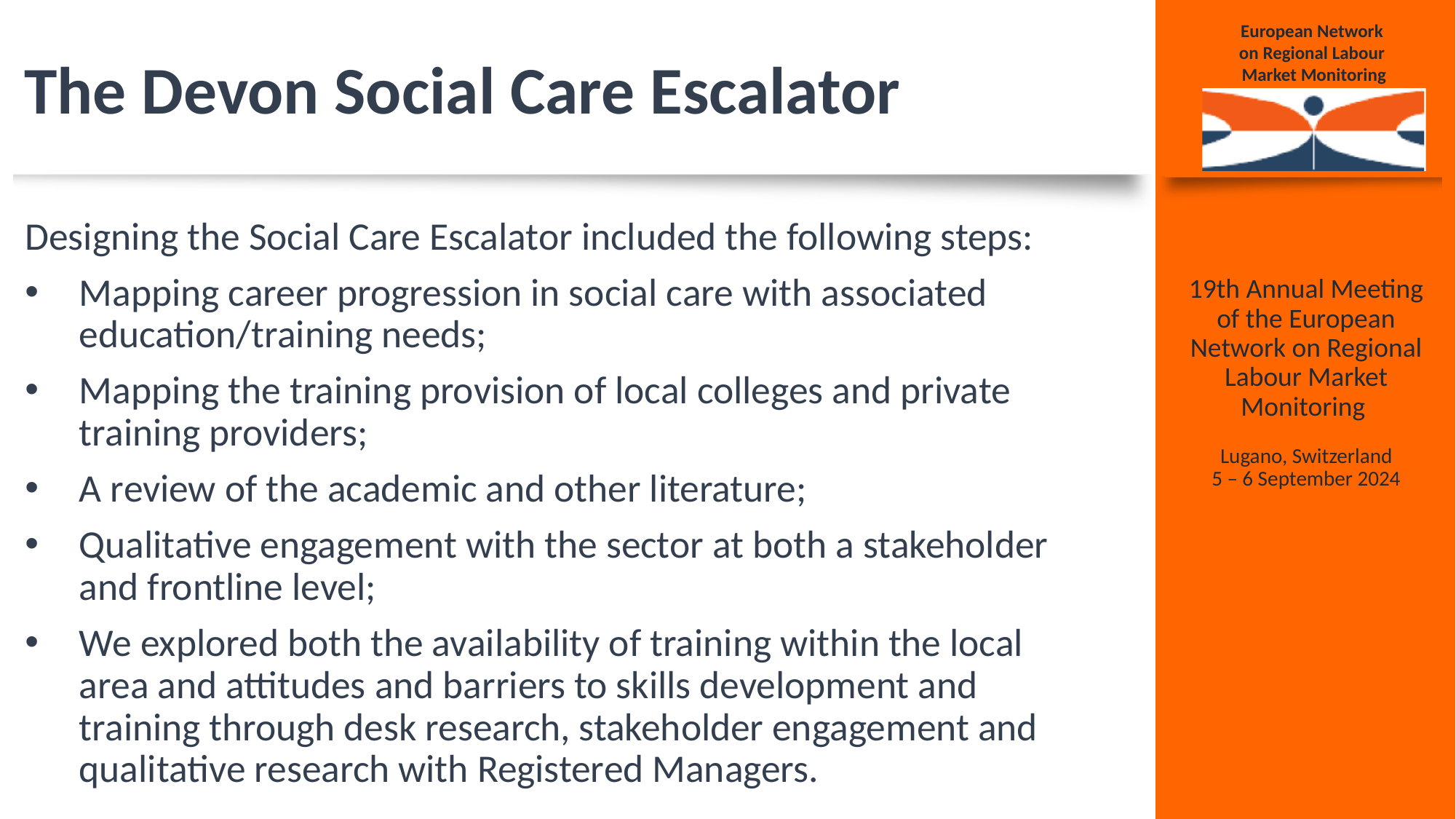

# The Devon Social Care Escalator
Designing the Social Care Escalator included the following steps:
Mapping career progression in social care with associated education/training needs;
Mapping the training provision of local colleges and private training providers;
A review of the academic and other literature;
Qualitative engagement with the sector at both a stakeholder and frontline level;
We explored both the availability of training within the local area and attitudes and barriers to skills development and training through desk research, stakeholder engagement and qualitative research with Registered Managers.